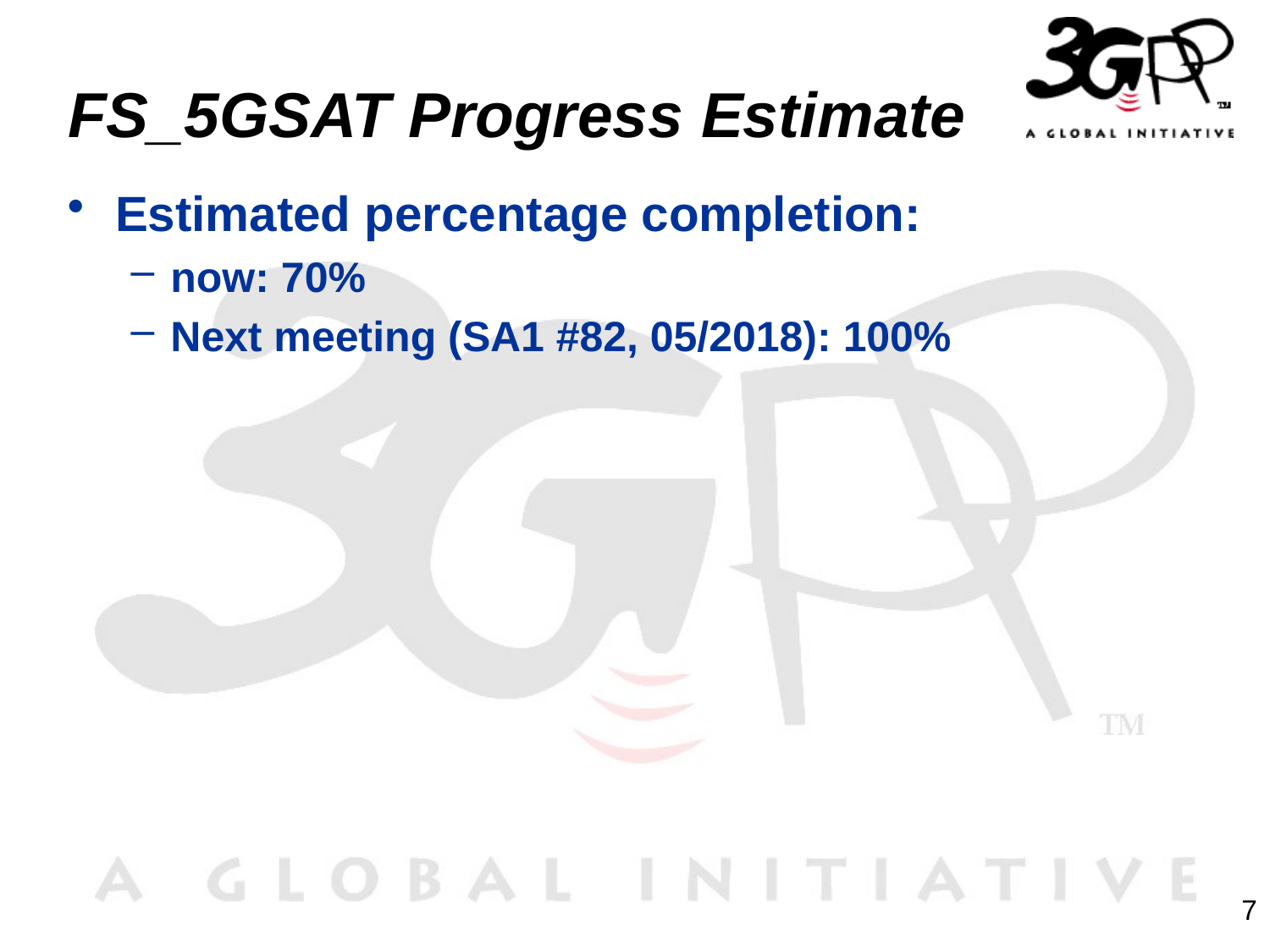

# FS_5GSAT Progress Estimate
Estimated percentage completion:
now: 70%
Next meeting (SA1 #82, 05/2018): 100%
7